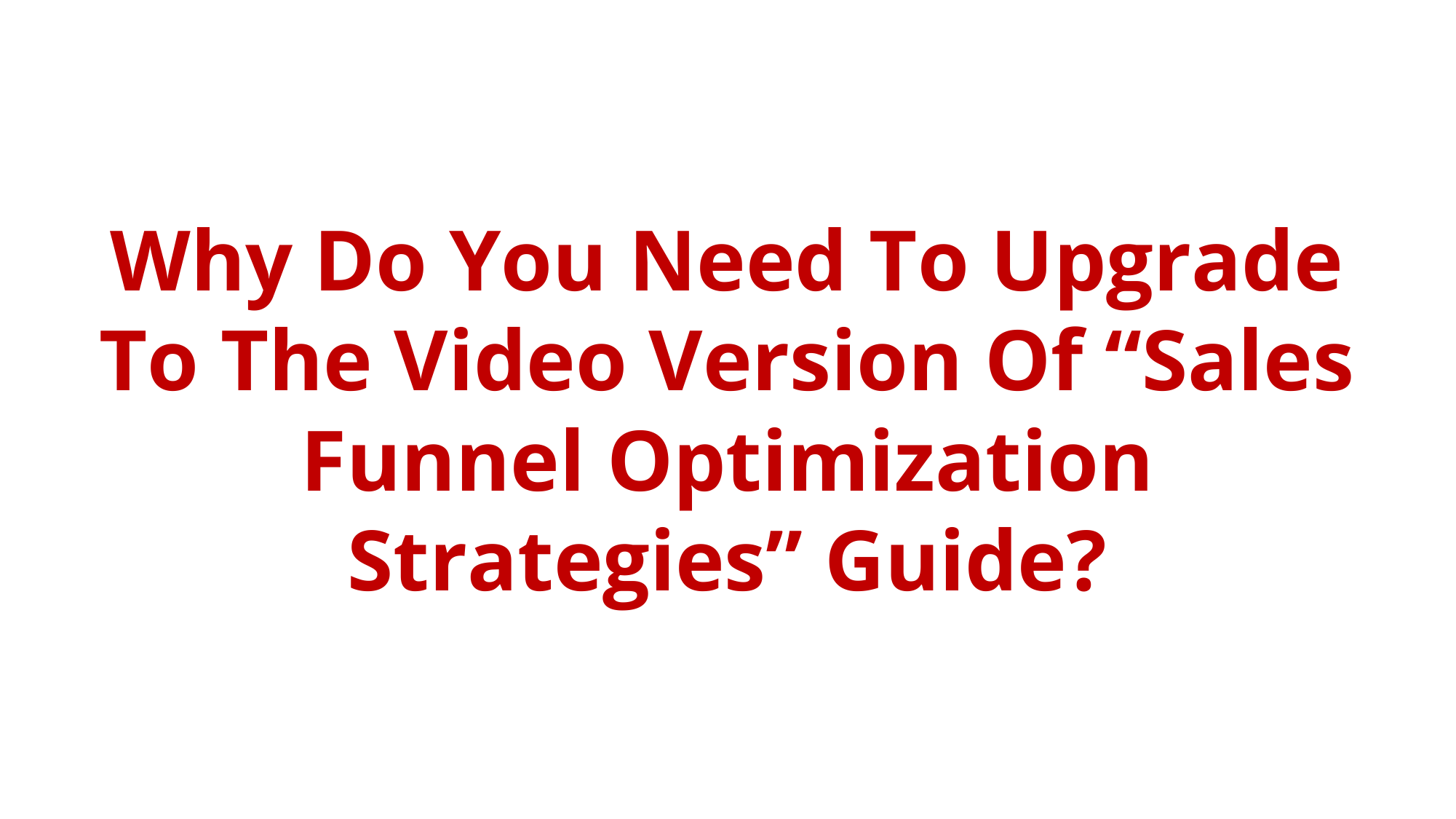

Why Do You Need To Upgrade To The Video Version Of “Sales Funnel Optimization Strategies” Guide?